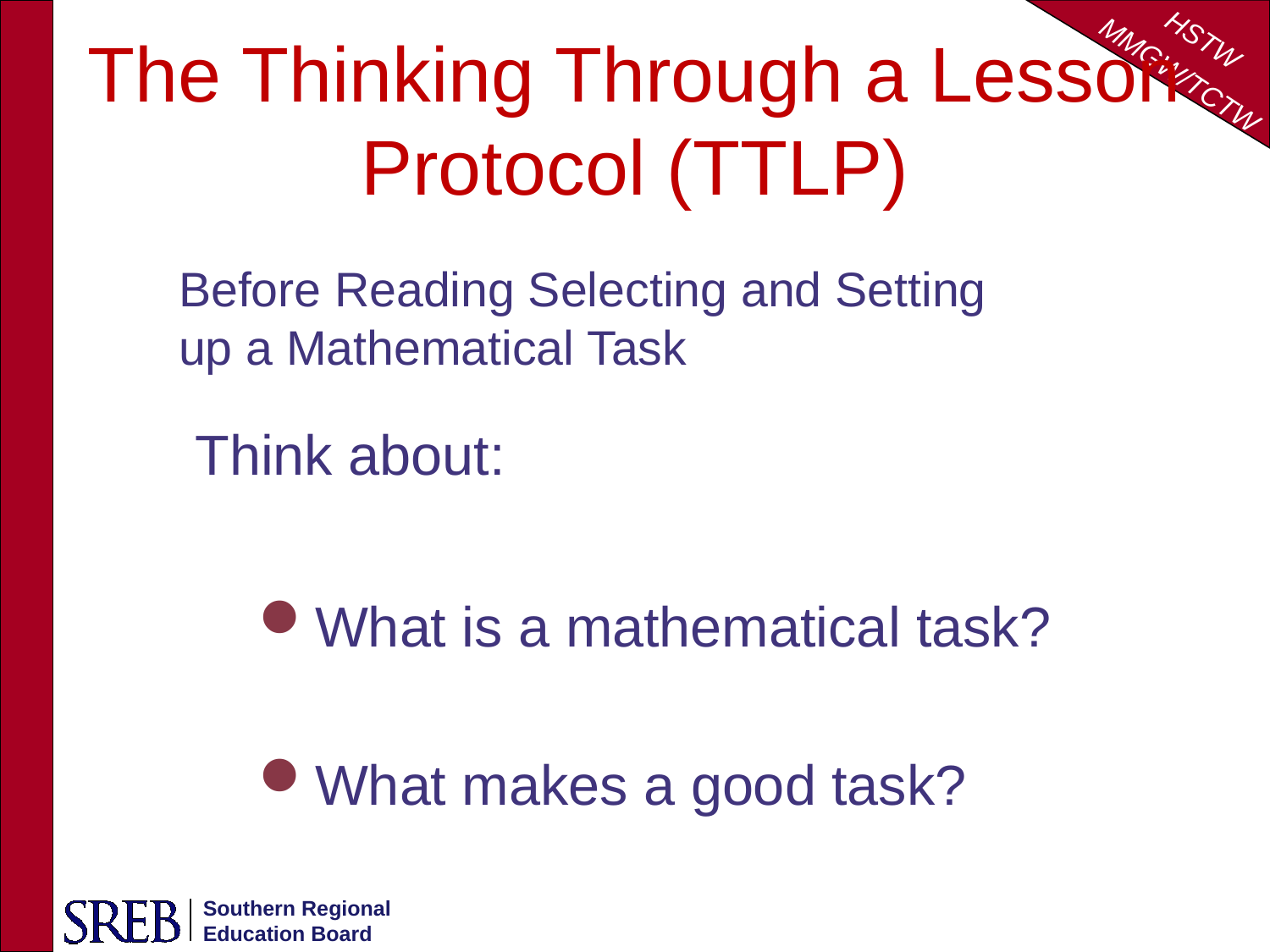

# The Thinking Through a Lesson Protocol (TTLP)
Before Reading Selecting and Setting up a Mathematical Task
Think about:

What is a mathematical task?

What makes a good task?